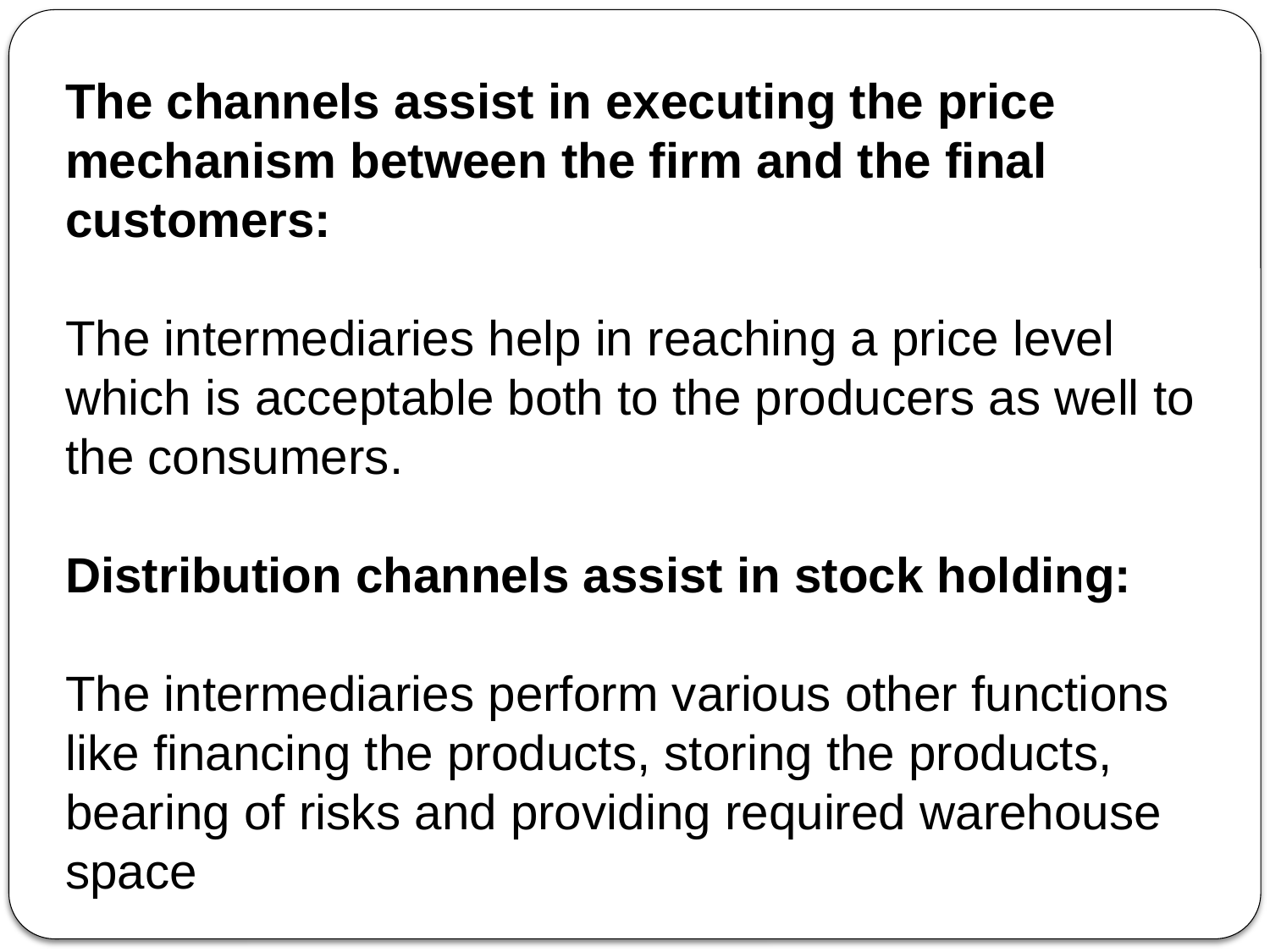

The channels assist in executing the price mechanism between the firm and the final customers:

The intermediaries help in reaching a price level which is acceptable both to the producers as well to the consumers.

Distribution channels assist in stock holding:

The intermediaries perform various other functions like financing the products, storing the products, bearing of risks and providing required warehouse space